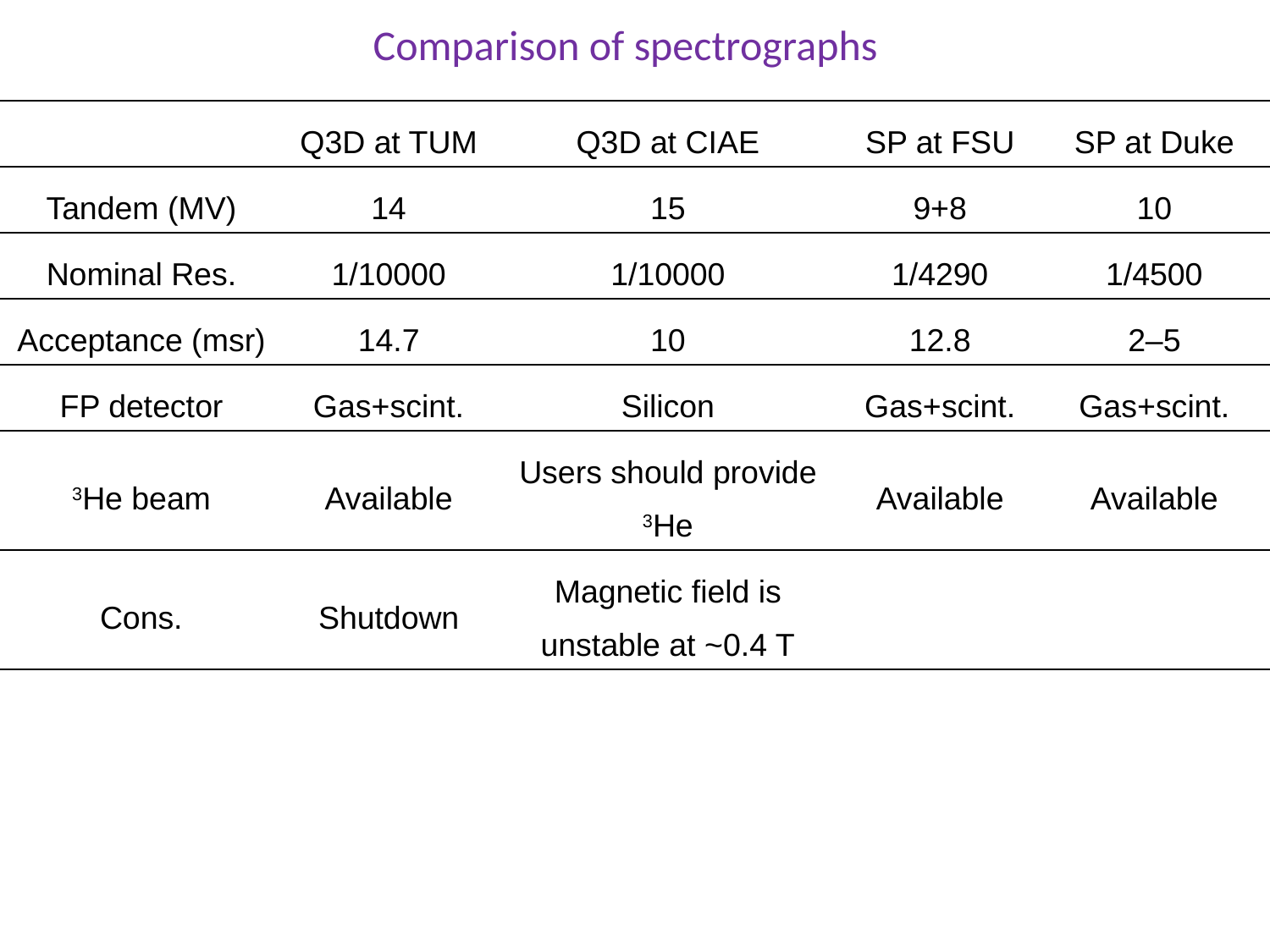

Comparison of spectrographs
|  | Q3D at TUM | Q3D at CIAE | SP at FSU | SP at Duke |
| --- | --- | --- | --- | --- |
| Tandem (MV) | 14 | 15 | 9+8 | 10 |
| Nominal Res. | 1/10000 | 1/10000 | 1/4290 | 1/4500 |
| Acceptance (msr) | 14.7 | 10 | 12.8 | 2–5 |
| FP detector | Gas+scint. | Silicon | Gas+scint. | Gas+scint. |
| 3He beam | Available | Users should provide 3He | Available | Available |
| Cons. | Shutdown | Magnetic field is unstable at ~0.4 T |  |  |